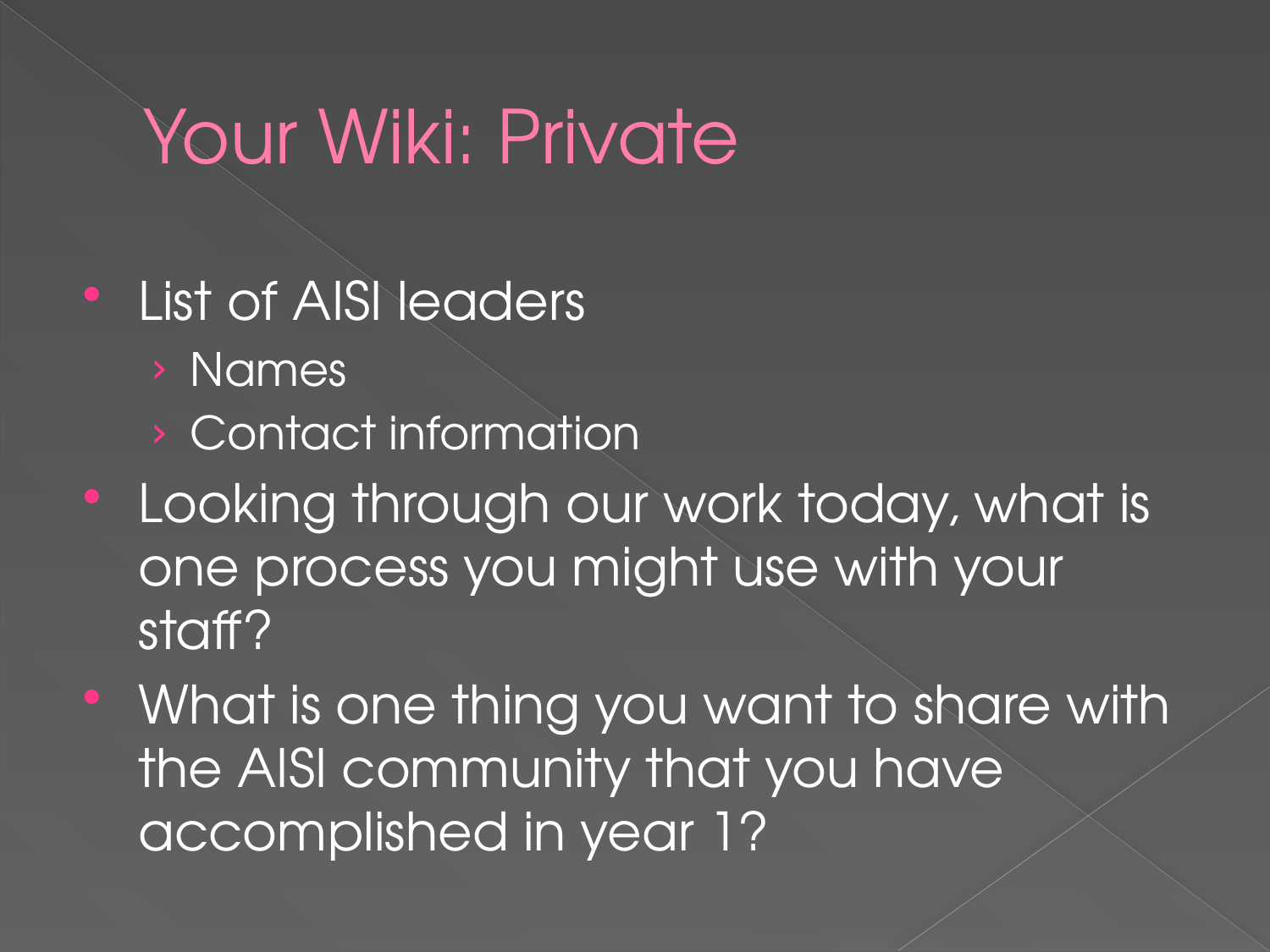

# Your Wiki: Private
List of AISI leaders
Names
Contact information
Looking through our work today, what is one process you might use with your staff?
What is one thing you want to share with the AISI community that you have accomplished in year 1?